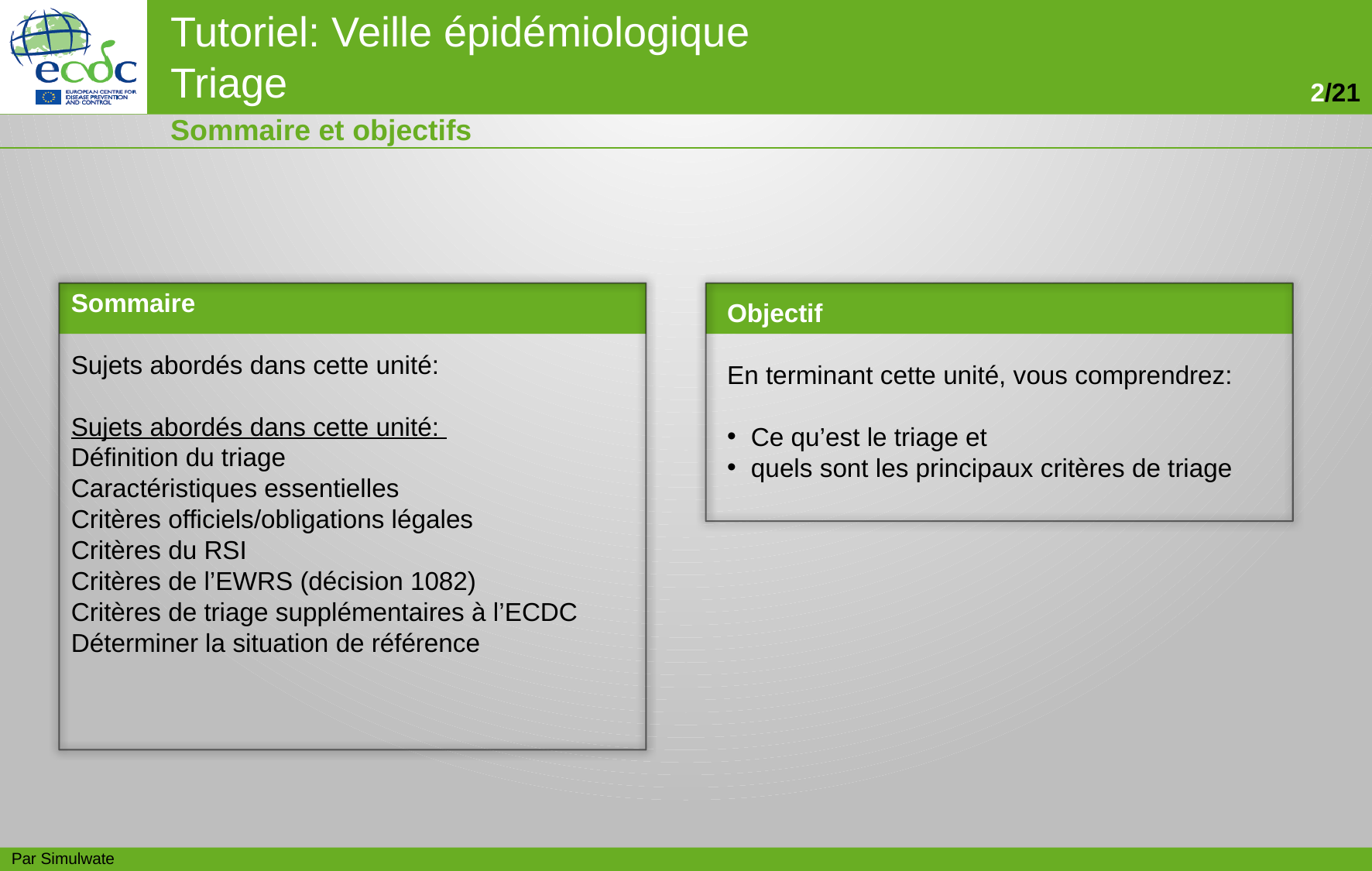

Sommaire et objectifs
Sommaire

Sujets abordés dans cette unité:

Sujets abordés dans cette unité:
Définition du triage
Caractéristiques essentielles
Critères officiels/obligations légales
Critères du RSI
Critères de l’EWRS (décision 1082)
Critères de triage supplémentaires à l’ECDC
Déterminer la situation de référence

Objectif

En terminant cette unité, vous comprendrez:

Ce qu’est le triage et
quels sont les principaux critères de triage